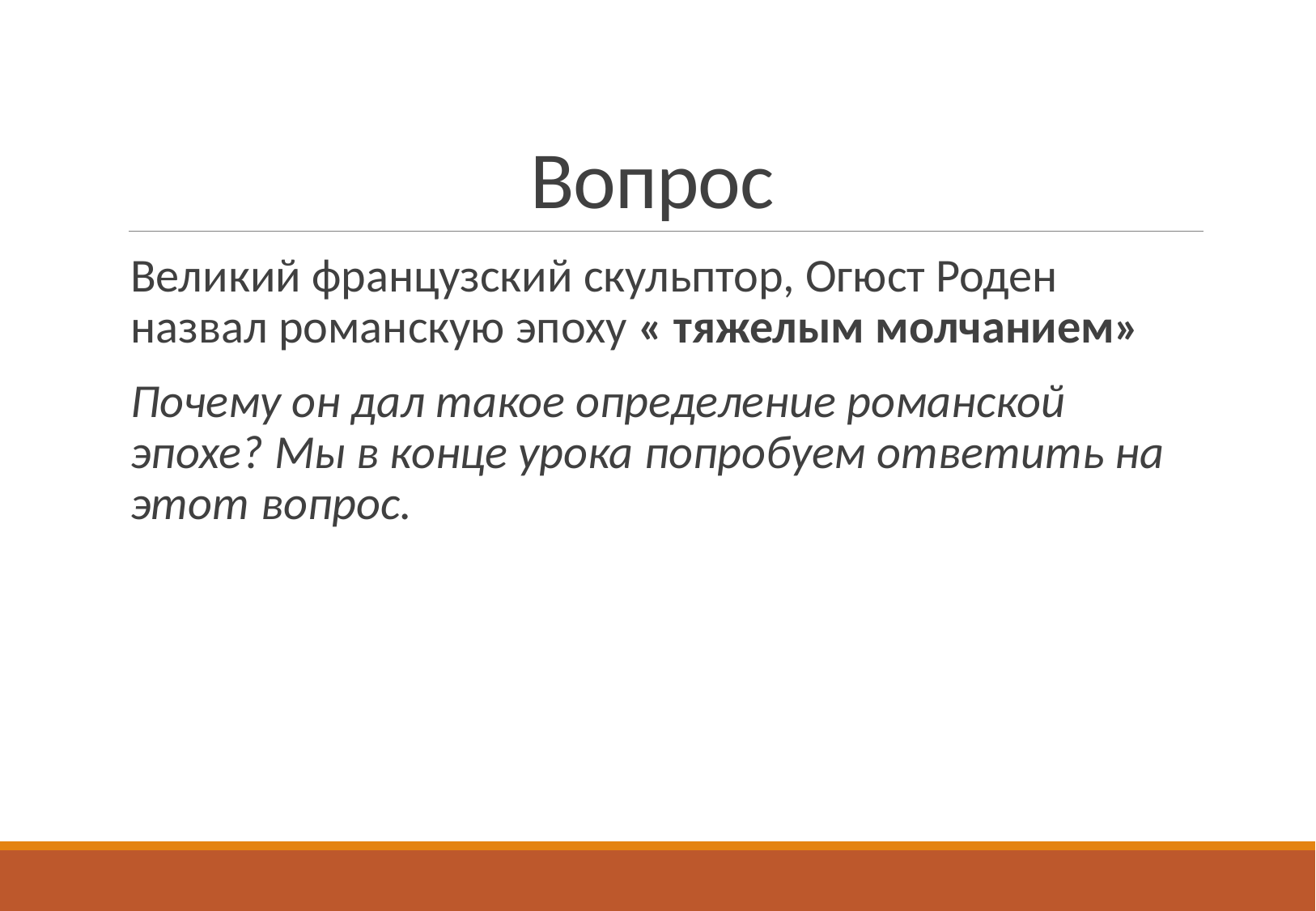

# Вопрос
Великий французский скульптор, Огюст Роден назвал романскую эпоху « тяжелым молчанием»
Почему он дал такое определение романской эпохе? Мы в конце урока попробуем ответить на этот вопрос.